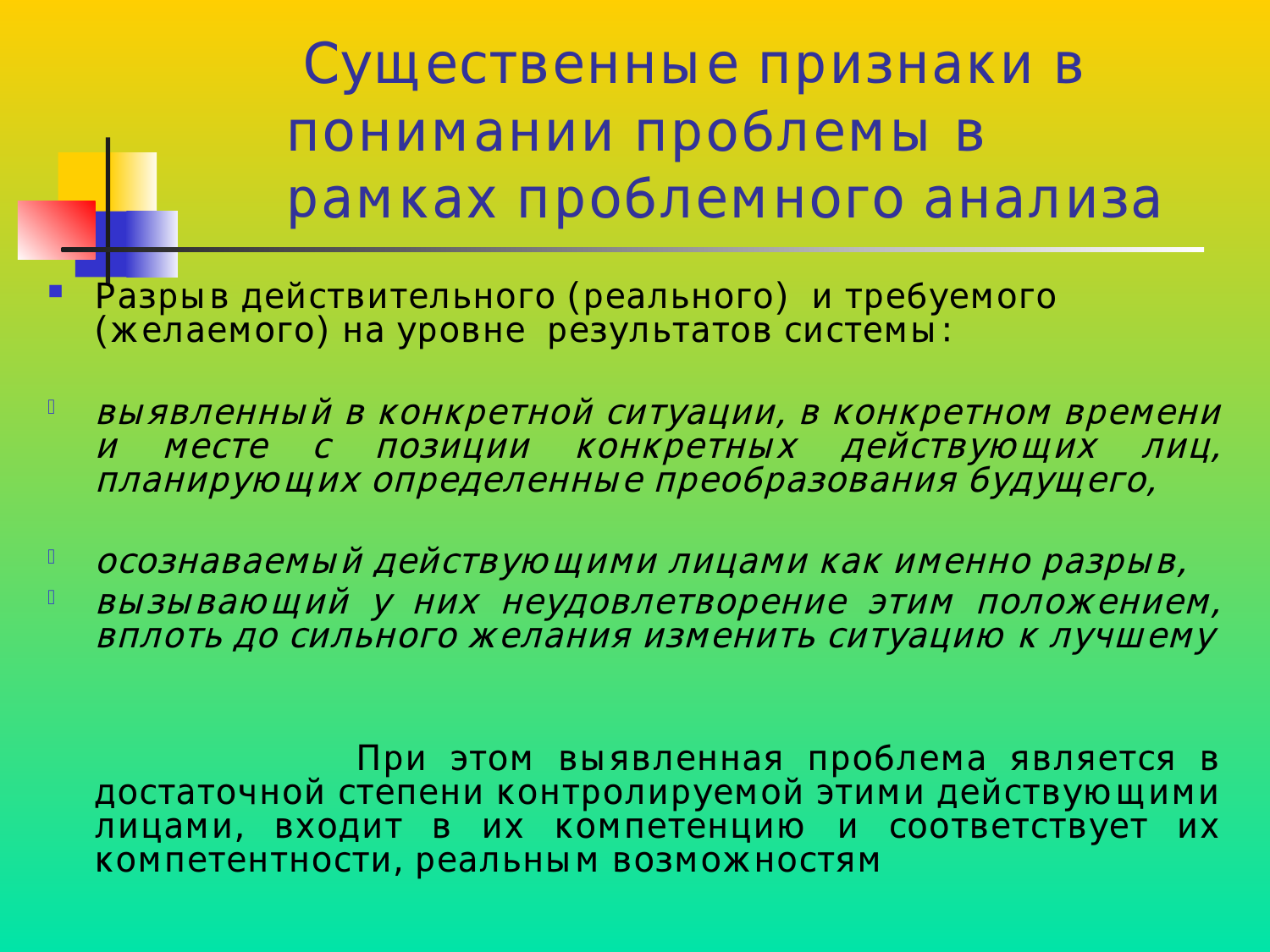

# Существенные признаки в понимании проблемы в рамках проблемного анализа
Разрыв действительного (реального)  и требуемого (желаемого) на уровне  результатов системы:

выявленный в конкретной ситуации, в конкретном времени и месте с позиции конкретных действующих лиц, планирующих определенные преобразования будущего,

осознаваемый действующими лицами как именно разрыв,
вызывающий у них неудовлетворение этим положением, вплоть до сильного желания изменить ситуацию к лучшему

              При этом выявленная проблема является в достаточной степени контролируемой этими действующими лицами, входит в их компетенцию и соответствует их компетентности, реальным возможностям